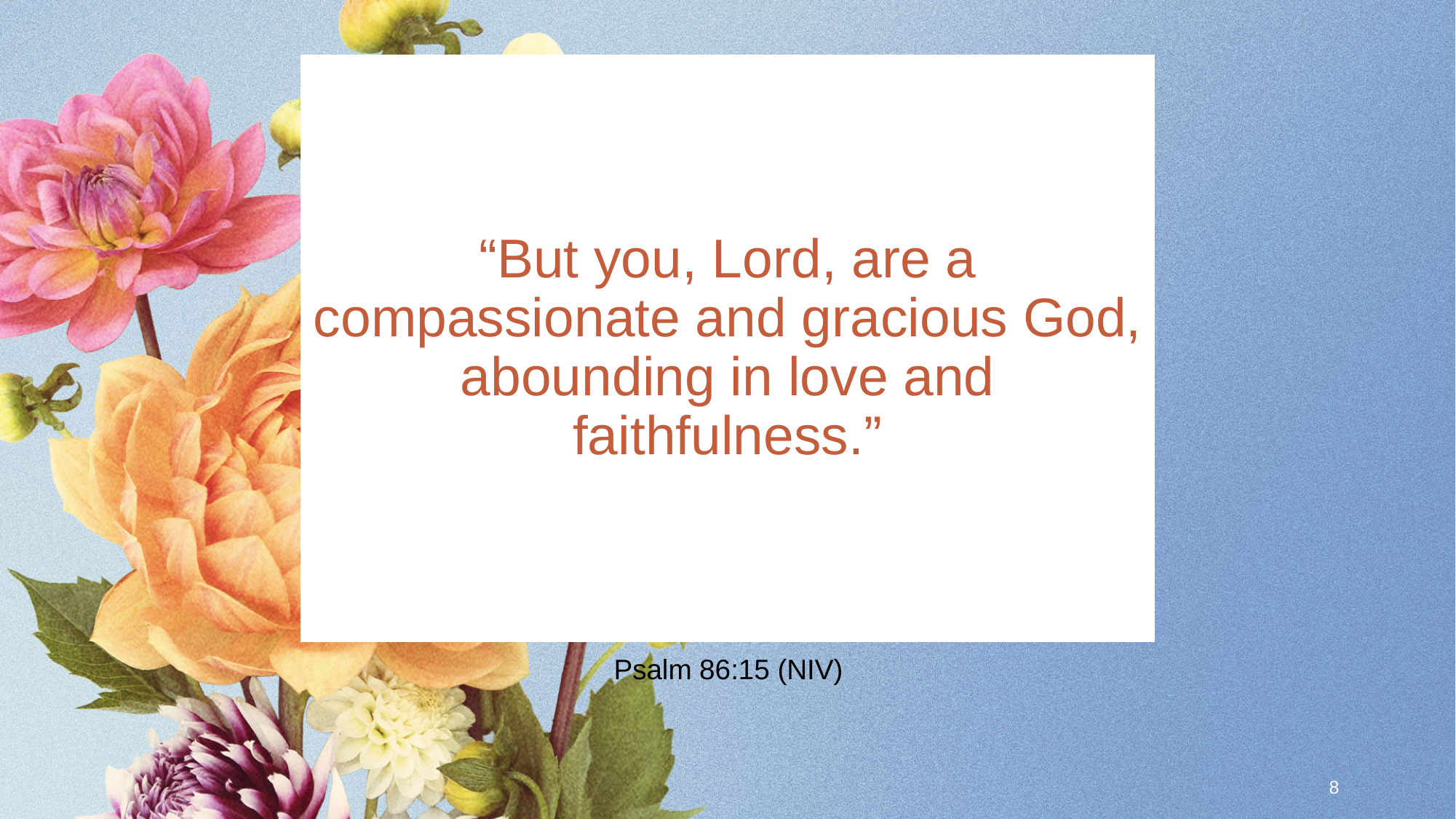

“But you, Lord, are a compassionate and gracious God, abounding in love and faithfulness.”
Psalm 86:15 (NIV)
8